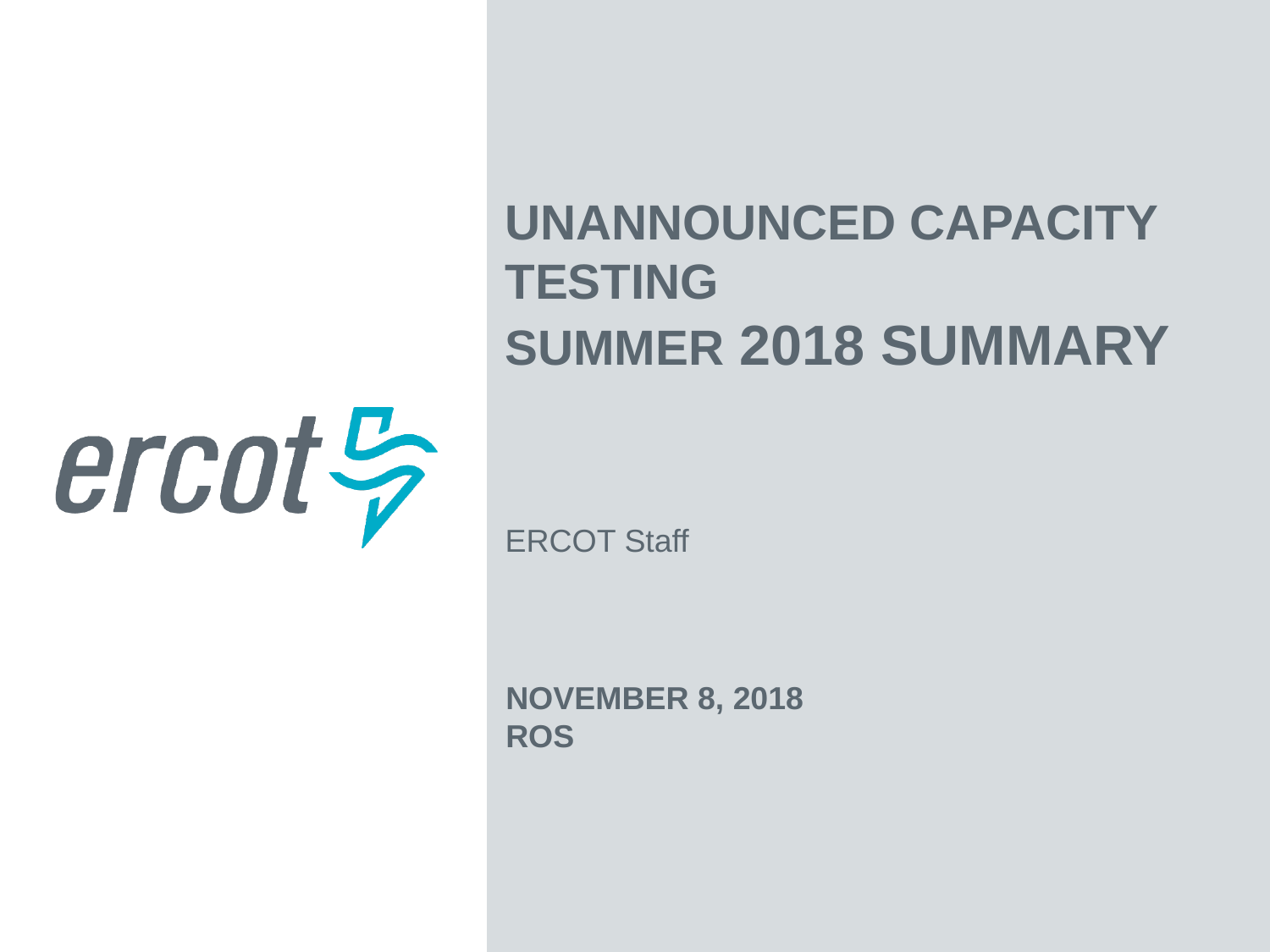

Unannounced Capacity Testing
Summer 2018 Summary

ERCOT Staff
November 8, 2018
ROS